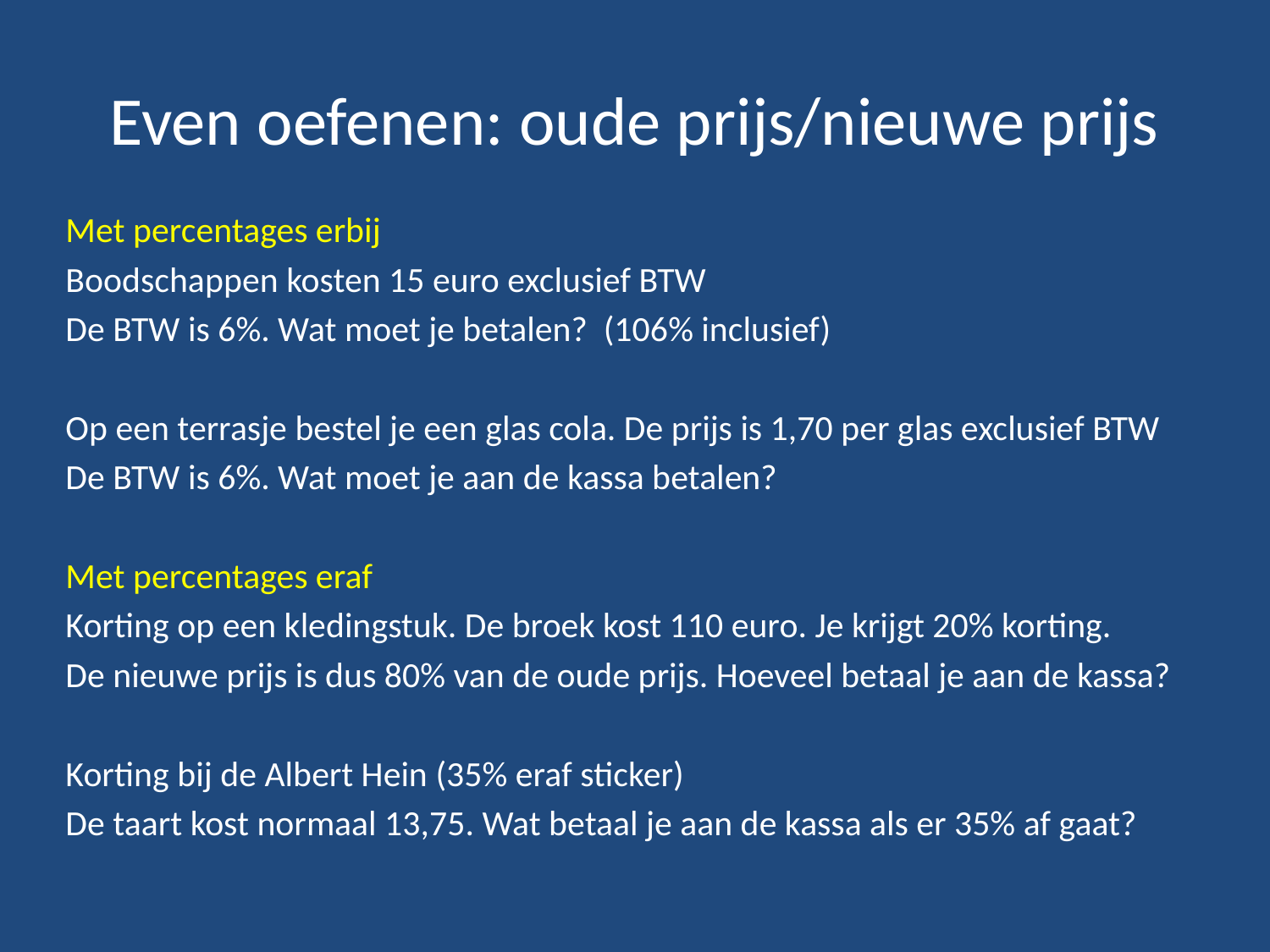

# Even oefenen: oude prijs/nieuwe prijs
Met percentages erbij
Boodschappen kosten 15 euro exclusief BTW
De BTW is 6%. Wat moet je betalen?  (106% inclusief)

Op een terrasje bestel je een glas cola. De prijs is 1,70 per glas exclusief BTW
De BTW is 6%. Wat moet je aan de kassa betalen?

Met percentages eraf
Korting op een kledingstuk. De broek kost 110 euro. Je krijgt 20% korting.
De nieuwe prijs is dus 80% van de oude prijs. Hoeveel betaal je aan de kassa?

Korting bij de Albert Hein (35% eraf sticker)
De taart kost normaal 13,75. Wat betaal je aan de kassa als er 35% af gaat?